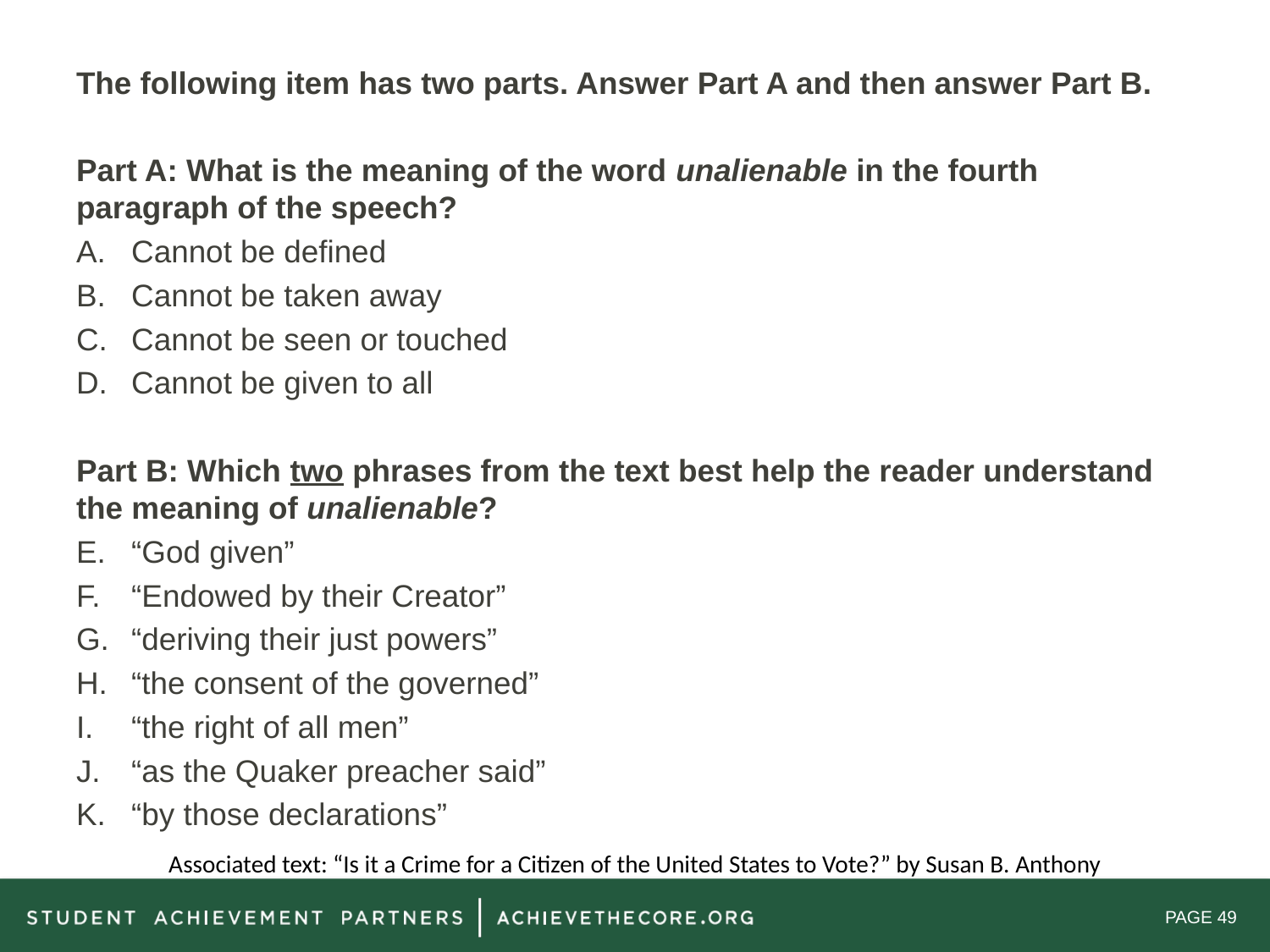

The following item has two parts. Answer Part A and then answer Part B.

Part A: What is the meaning of the word unalienable in the fourth paragraph of the speech?
Cannot be defined
Cannot be taken away
Cannot be seen or touched
Cannot be given to all

Part B: Which two phrases from the text best help the reader understand the meaning of unalienable?
“God given”
“Endowed by their Creator”
“deriving their just powers”
“the consent of the governed”
“the right of all men”
“as the Quaker preacher said”
“by those declarations”
Associated text: “Is it a Crime for a Citizen of the United States to Vote?” by Susan B. Anthony